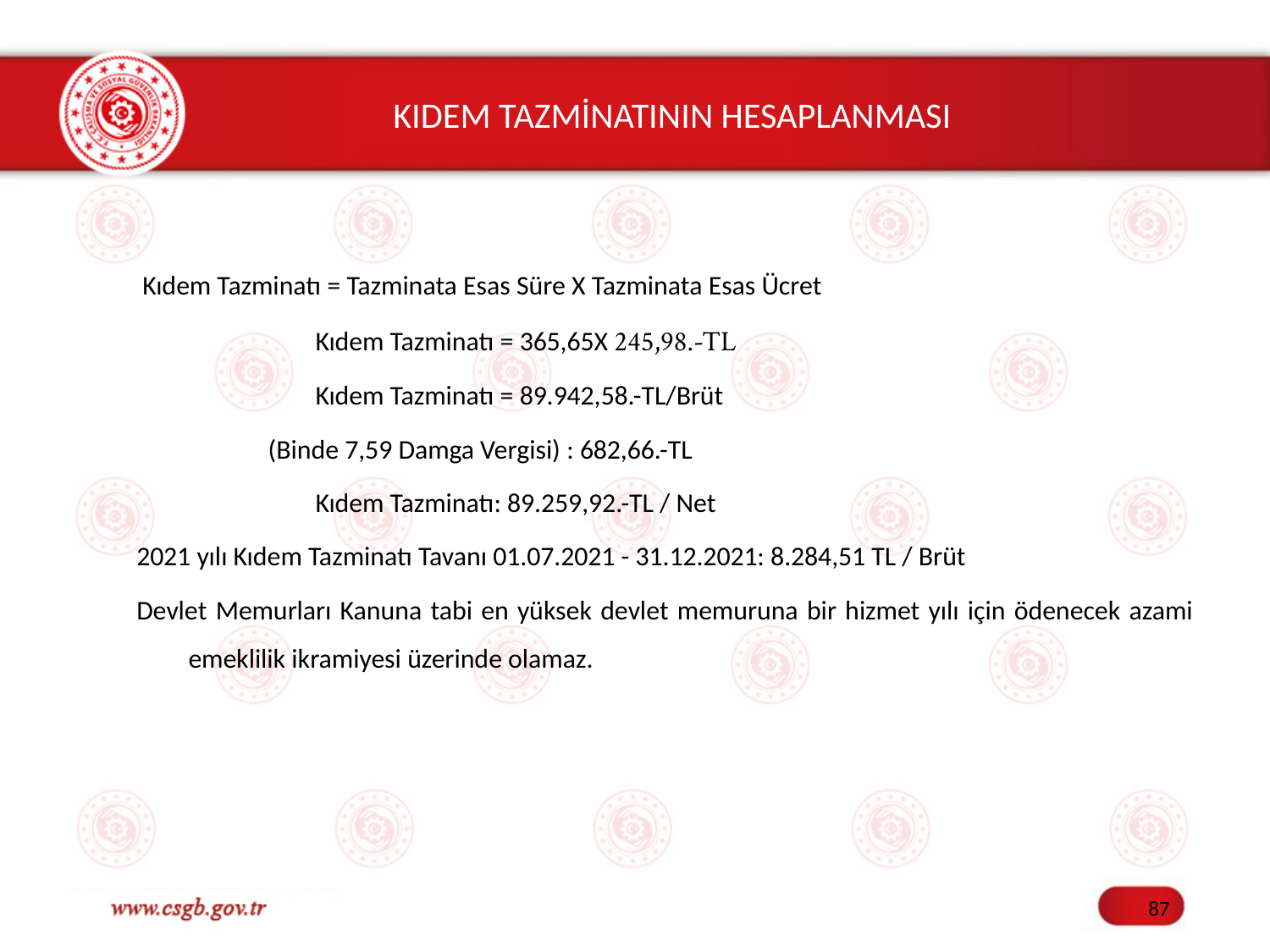

KIDEM TAZMİNATININ HESAPLANMASI
 Kıdem Tazminatı = Tazminata Esas Süre X Tazminata Esas Ücret
		Kıdem Tazminatı = 365,65X 245,98.-TL
		Kıdem Tazminatı = 89.942,58.-TL/Brüt
	             (Binde 7,59 Damga Vergisi) : 682,66.-TL
		Kıdem Tazminatı: 89.259,92.-TL / Net
2021 yılı Kıdem Tazminatı Tavanı 01.07.2021 - 31.12.2021: 8.284,51 TL / Brüt
Devlet Memurları Kanuna tabi en yüksek devlet memuruna bir hizmet yılı için ödenecek azami emeklilik ikramiyesi üzerinde olamaz.

87